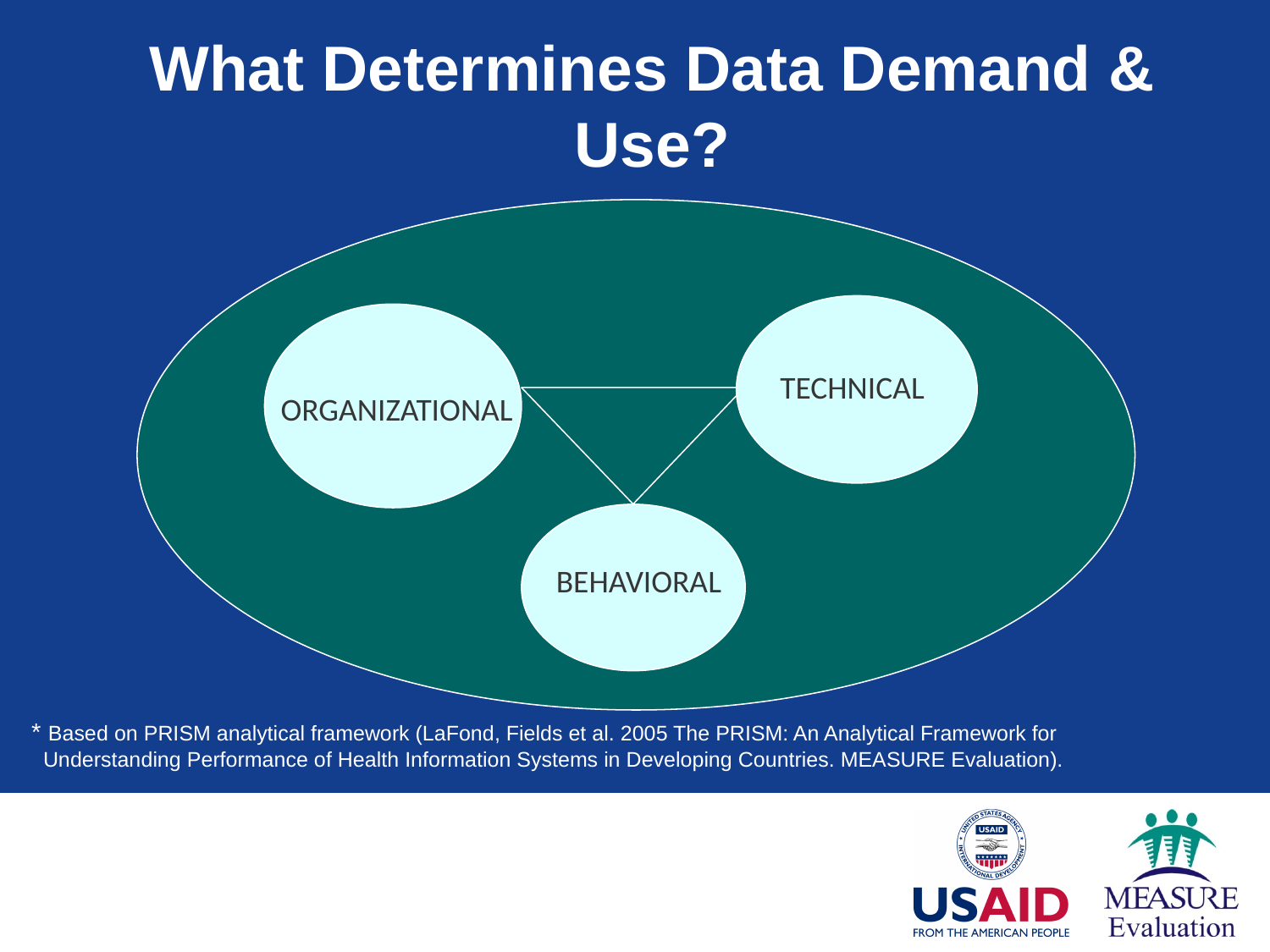

# What Determines Data Demand & Use?

TECHNICAL

ORGANIZATIONAL

BEHAVIORAL

* Based on PRISM analytical framework (LaFond, Fields et al. 2005 The PRISM: An Analytical Framework for
  Understanding Performance of Health Information Systems in Developing Countries. MEASURE Evaluation).